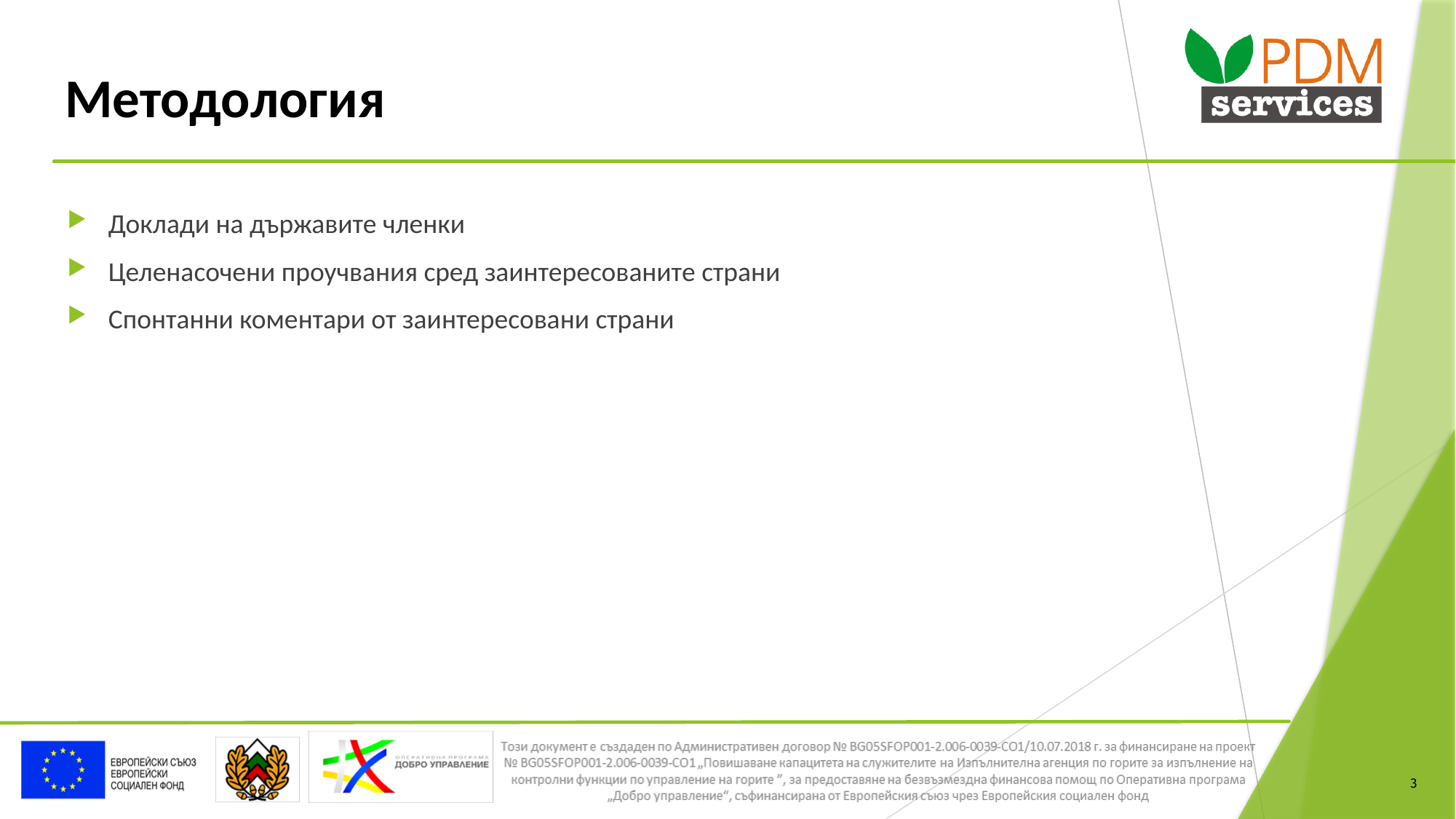

# Методология
Доклади на държавите членки
Целенасочени проучвания сред заинтересованите страни
Спонтанни коментари от заинтересовани страни
3